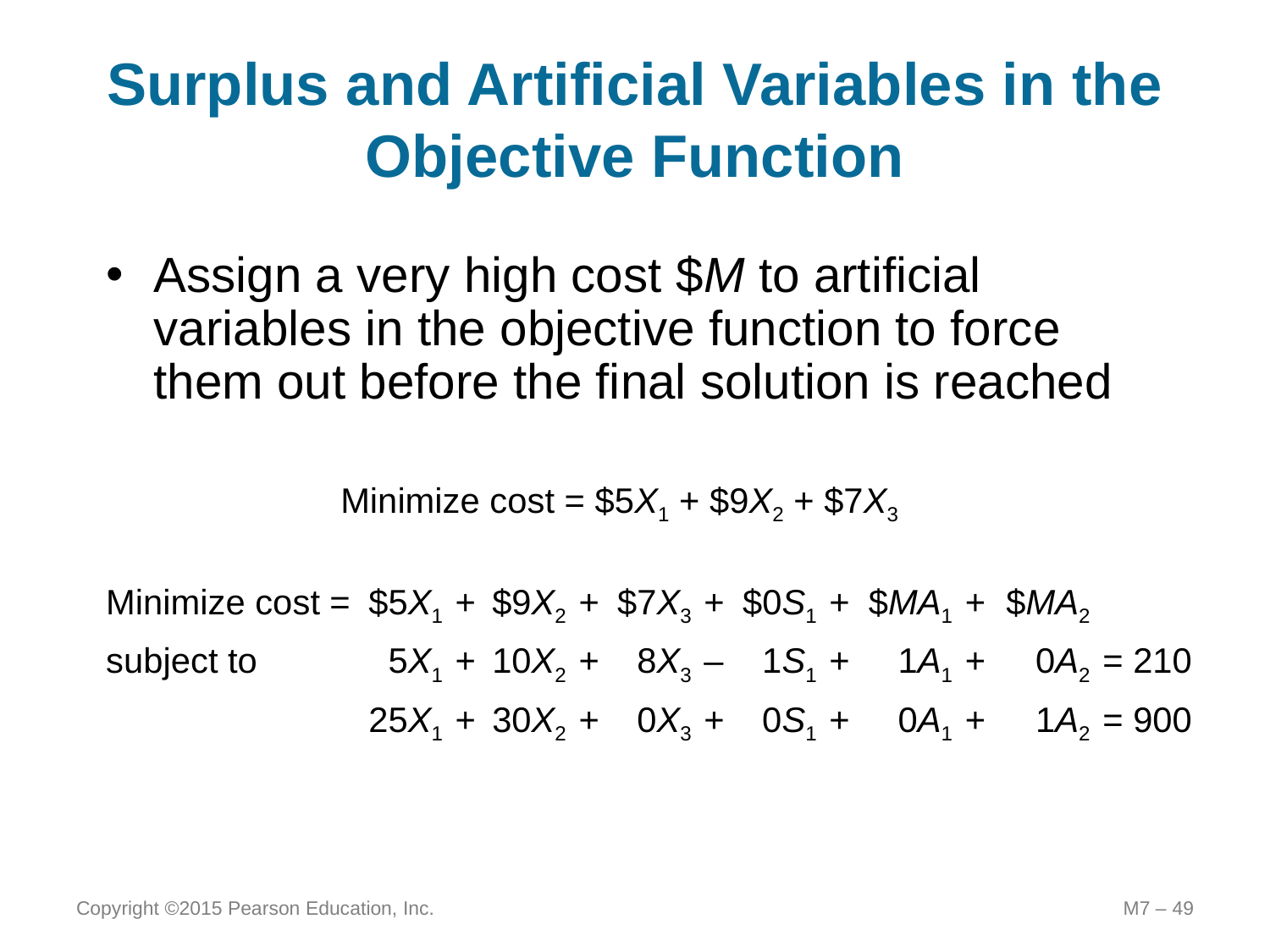

# Surplus and Artificial Variables in the Objective Function
Assign a very high cost $M to artificial variables in the objective function to force them out before the final solution is reached
Minimize cost = $5X1 + $9X2 + $7X3
Minimize cost =	$5X1	+	$9X2	+	$7X3	+	$0S1	+	$MA1	+	$MA2
subject to	5X1	+	10X2	+	8X3	–	1S1	+	1A1	+	0A2	= 210
	25X1	+	30X2	+	0X3	+	0S1	+	0A1	+	1A2	= 900
Copyright ©2015 Pearson Education, Inc.
M7 – 49